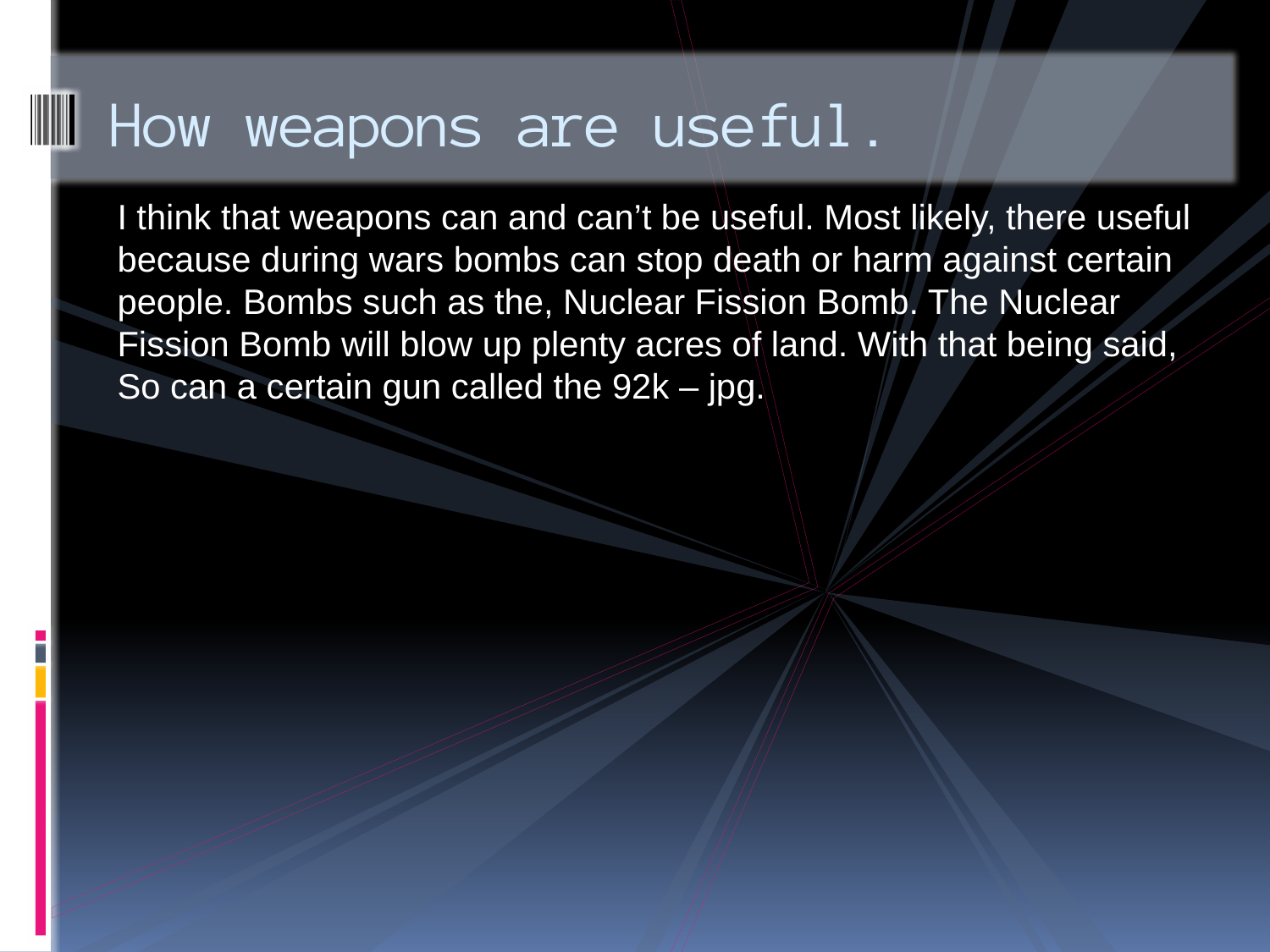

# How weapons are useful.
I think that weapons can and can’t be useful. Most likely, there useful because during wars bombs can stop death or harm against certain people. Bombs such as the, Nuclear Fission Bomb. The Nuclear Fission Bomb will blow up plenty acres of land. With that being said, So can a certain gun called the 92k – jpg.